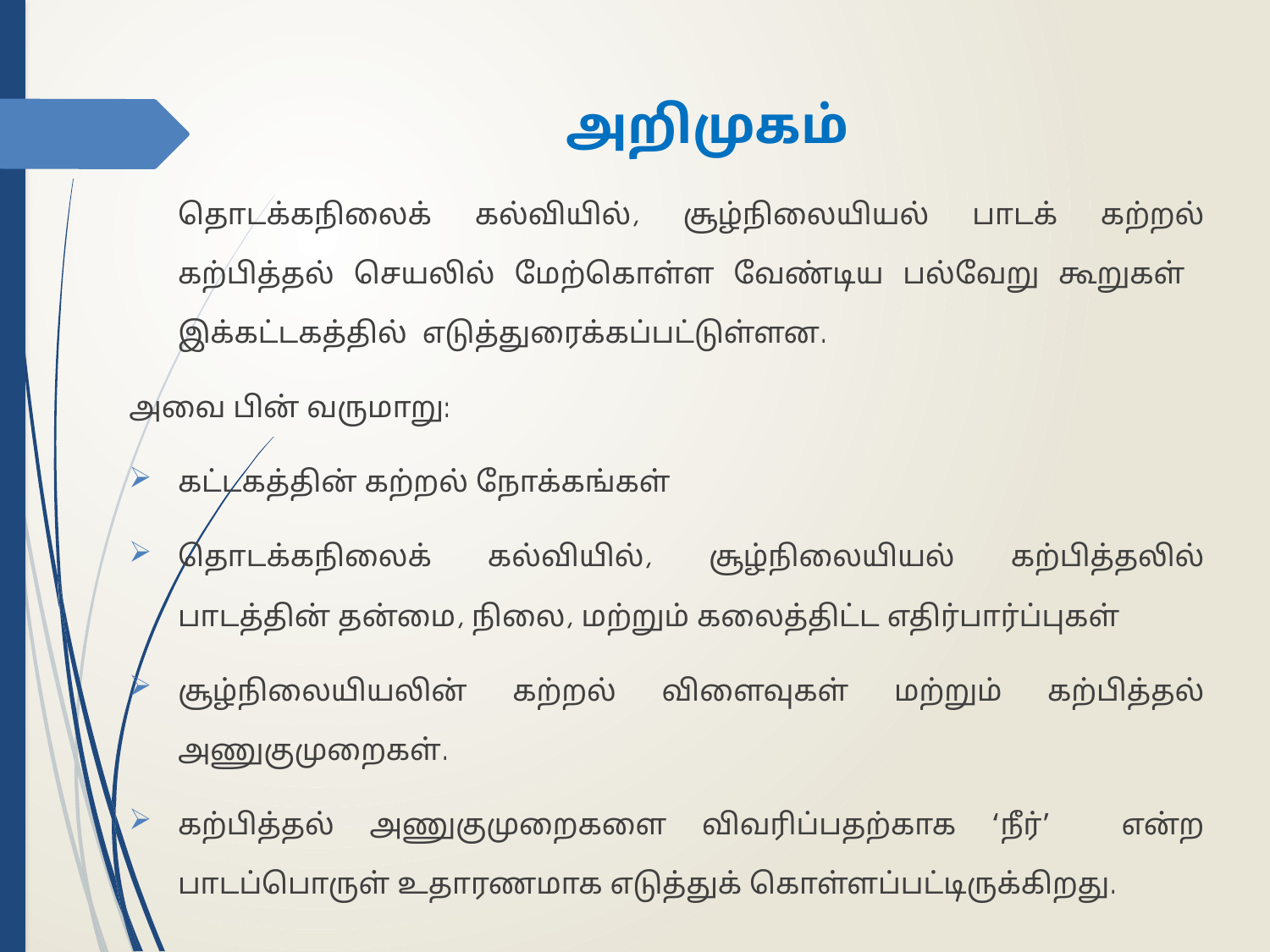

அறிமுகம்
	தொடக்கநிலைக் கல்வியில், சூழ்நிலையியல் பாடக் கற்றல் கற்பித்தல் செயலில் மேற்கொள்ள வேண்டிய பல்வேறு கூறுகள்  இக்கட்டகத்தில்  எடுத்துரைக்கப்பட்டுள்ளன.
அவை பின் வருமாறு:
கட்டகத்தின் கற்றல் நோக்கங்கள்
தொடக்கநிலைக் கல்வியில், சூழ்நிலையியல் கற்பித்தலில் பாடத்தின் தன்மை, நிலை, மற்றும் கலைத்திட்ட எதிர்பார்ப்புகள்
சூழ்நிலையியலின் கற்றல் விளைவுகள் மற்றும் கற்பித்தல் அணுகுமுறைகள்.
கற்பித்தல் அணுகுமுறைகளை விவரிப்பதற்காக ‘நீர்’  என்ற பாடப்பொருள் உதாரணமாக எடுத்துக் கொள்ளப்பட்டிருக்கிறது.